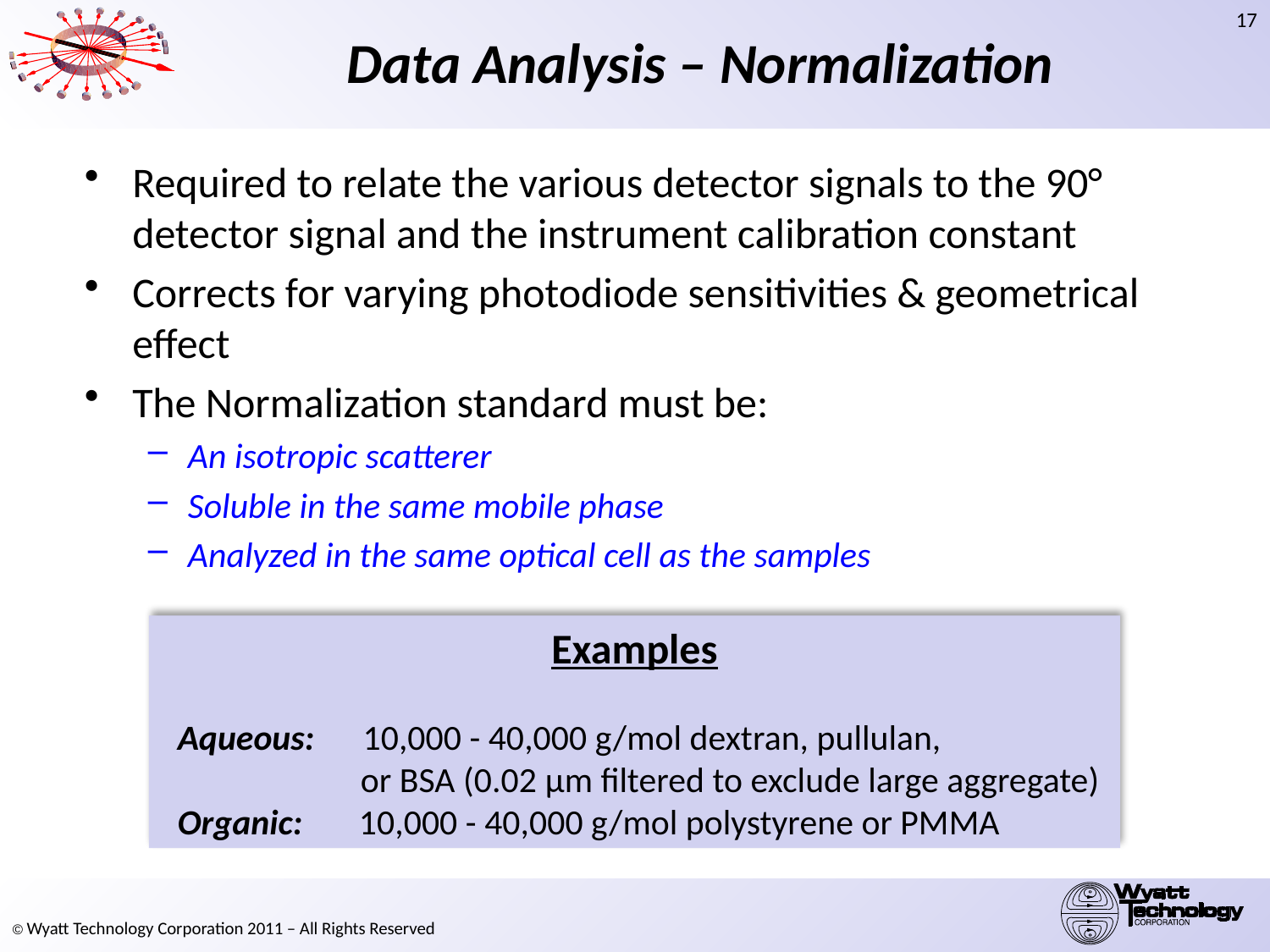

# Data Analysis – Normalization
Required to relate the various detector signals to the 90° detector signal and the instrument calibration constant
Corrects for varying photodiode sensitivities & geometrical effect
The Normalization standard must be:
An isotropic scatterer
Soluble in the same mobile phase
Analyzed in the same optical cell as the samples

Examples

  Aqueous:      10,000 - 40,000 g/mol dextran, pullulan,
	or BSA (0.02 μm filtered to exclude large aggregate)
  Organic:       10,000 - 40,000 g/mol polystyrene or PMMA